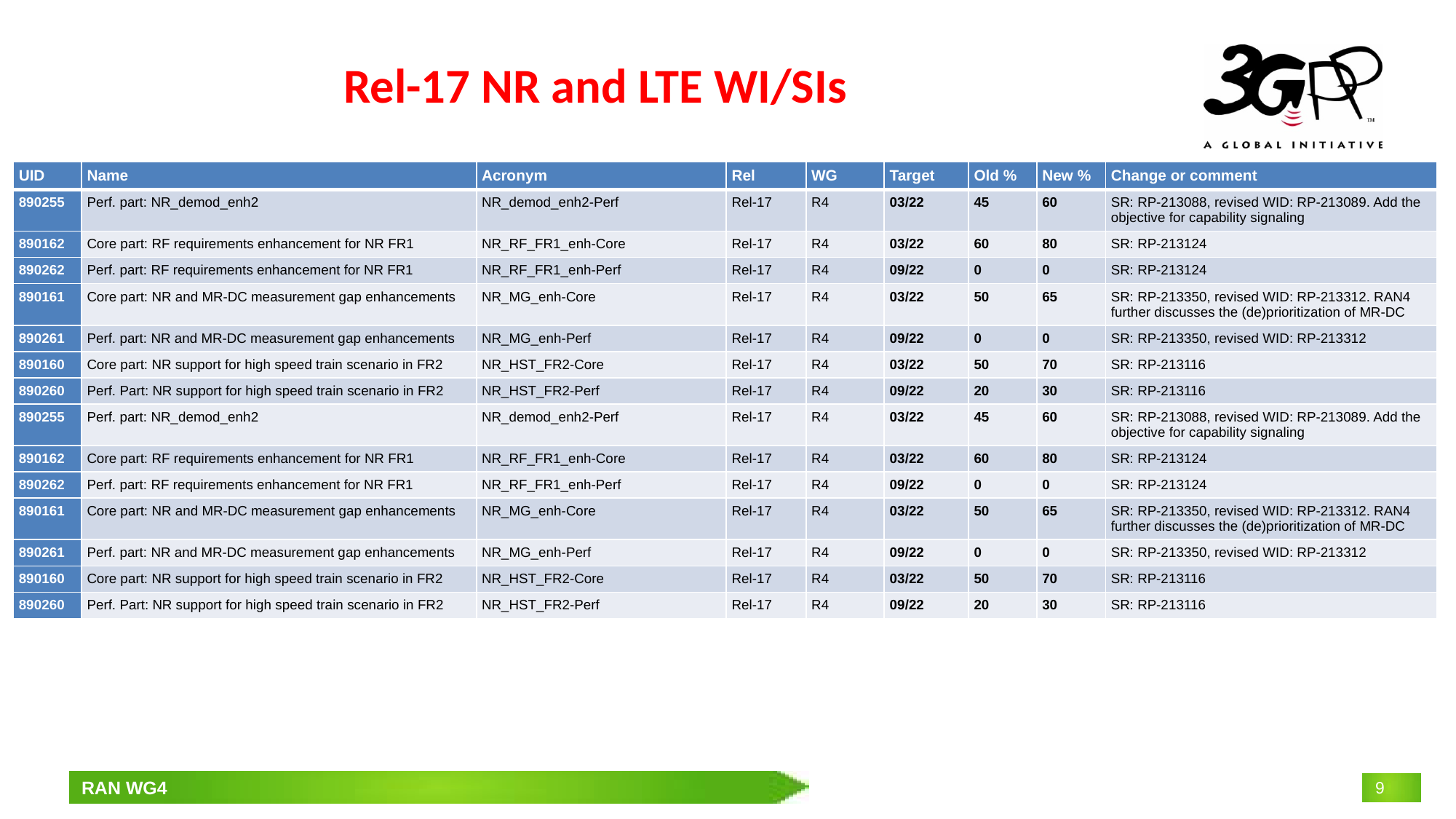

# Rel-17 NR and LTE WI/SIs
| UID | Name | Acronym | Rel | WG | Target | Old % | New % | Change or comment |
| --- | --- | --- | --- | --- | --- | --- | --- | --- |
| 890255 | Perf. part: NR\_demod\_enh2 | NR\_demod\_enh2-Perf | Rel-17 | R4 | 03/22 | 45 | 60 | SR: RP-213088, revised WID: RP-213089. Add the objective for capability signaling |
| 890162 | Core part: RF requirements enhancement for NR FR1 | NR\_RF\_FR1\_enh-Core | Rel-17 | R4 | 03/22 | 60 | 80 | SR: RP-213124 |
| 890262 | Perf. part: RF requirements enhancement for NR FR1 | NR\_RF\_FR1\_enh-Perf | Rel-17 | R4 | 09/22 | 0 | 0 | SR: RP-213124 |
| 890161 | Core part: NR and MR-DC measurement gap enhancements | NR\_MG\_enh-Core | Rel-17 | R4 | 03/22 | 50 | 65 | SR: RP-213350, revised WID: RP-213312. RAN4 further discusses the (de)prioritization of MR-DC |
| 890261 | Perf. part: NR and MR-DC measurement gap enhancements | NR\_MG\_enh-Perf | Rel-17 | R4 | 09/22 | 0 | 0 | SR: RP-213350, revised WID: RP-213312 |
| 890160 | Core part: NR support for high speed train scenario in FR2 | NR\_HST\_FR2-Core | Rel-17 | R4 | 03/22 | 50 | 70 | SR: RP-213116 |
| 890260 | Perf. Part: NR support for high speed train scenario in FR2 | NR\_HST\_FR2-Perf | Rel-17 | R4 | 09/22 | 20 | 30 | SR: RP-213116 |
| 890255 | Perf. part: NR\_demod\_enh2 | NR\_demod\_enh2-Perf | Rel-17 | R4 | 03/22 | 45 | 60 | SR: RP-213088, revised WID: RP-213089. Add the objective for capability signaling |
| 890162 | Core part: RF requirements enhancement for NR FR1 | NR\_RF\_FR1\_enh-Core | Rel-17 | R4 | 03/22 | 60 | 80 | SR: RP-213124 |
| 890262 | Perf. part: RF requirements enhancement for NR FR1 | NR\_RF\_FR1\_enh-Perf | Rel-17 | R4 | 09/22 | 0 | 0 | SR: RP-213124 |
| 890161 | Core part: NR and MR-DC measurement gap enhancements | NR\_MG\_enh-Core | Rel-17 | R4 | 03/22 | 50 | 65 | SR: RP-213350, revised WID: RP-213312. RAN4 further discusses the (de)prioritization of MR-DC |
| 890261 | Perf. part: NR and MR-DC measurement gap enhancements | NR\_MG\_enh-Perf | Rel-17 | R4 | 09/22 | 0 | 0 | SR: RP-213350, revised WID: RP-213312 |
| 890160 | Core part: NR support for high speed train scenario in FR2 | NR\_HST\_FR2-Core | Rel-17 | R4 | 03/22 | 50 | 70 | SR: RP-213116 |
| 890260 | Perf. Part: NR support for high speed train scenario in FR2 | NR\_HST\_FR2-Perf | Rel-17 | R4 | 09/22 | 20 | 30 | SR: RP-213116 |